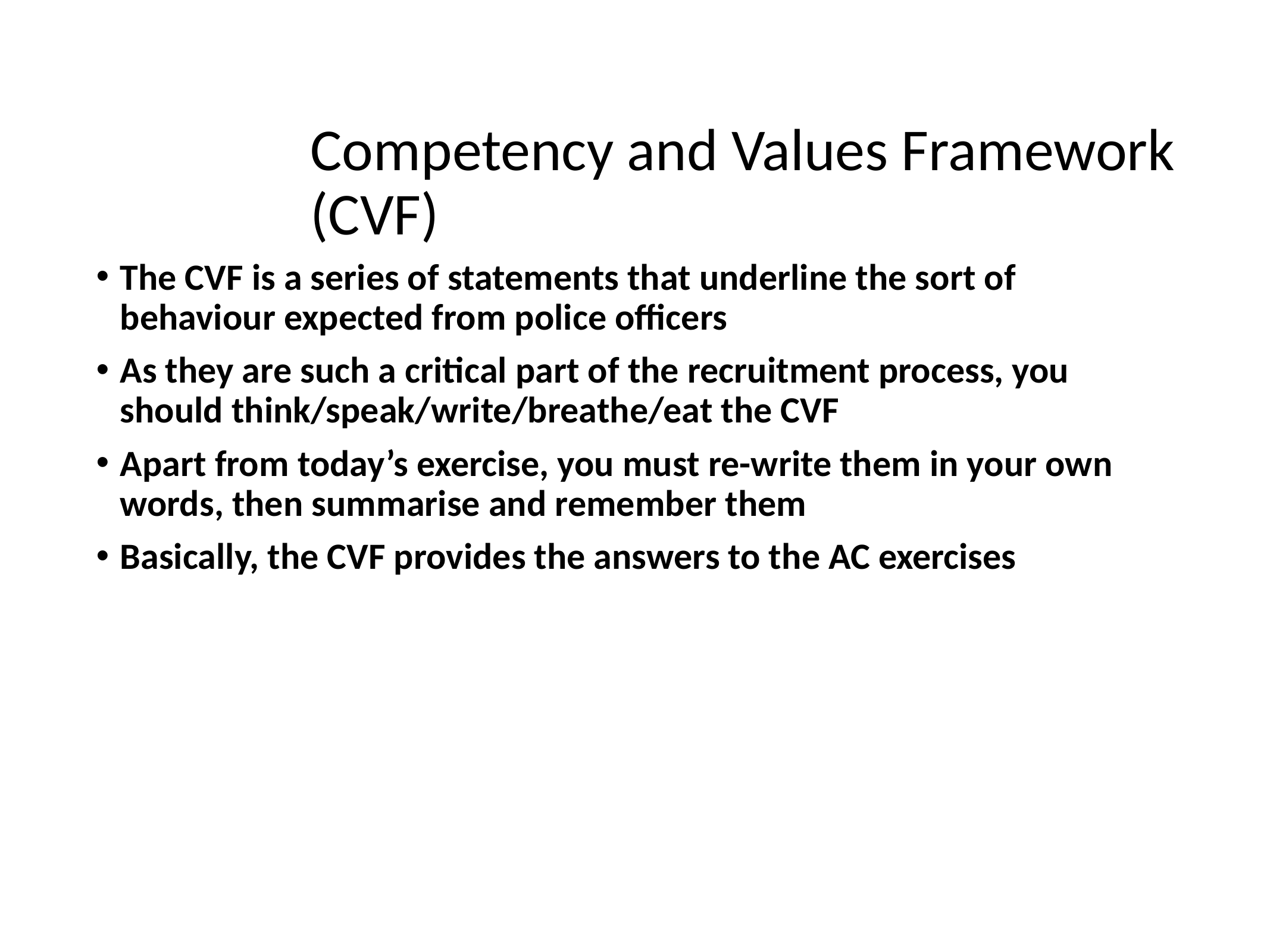

# Competency and Values Framework (CVF)
The CVF is a series of statements that underline the sort of behaviour expected from police officers
As they are such a critical part of the recruitment process, you should think/speak/write/breathe/eat the CVF
Apart from today’s exercise, you must re-write them in your own words, then summarise and remember them
Basically, the CVF provides the answers to the AC exercises